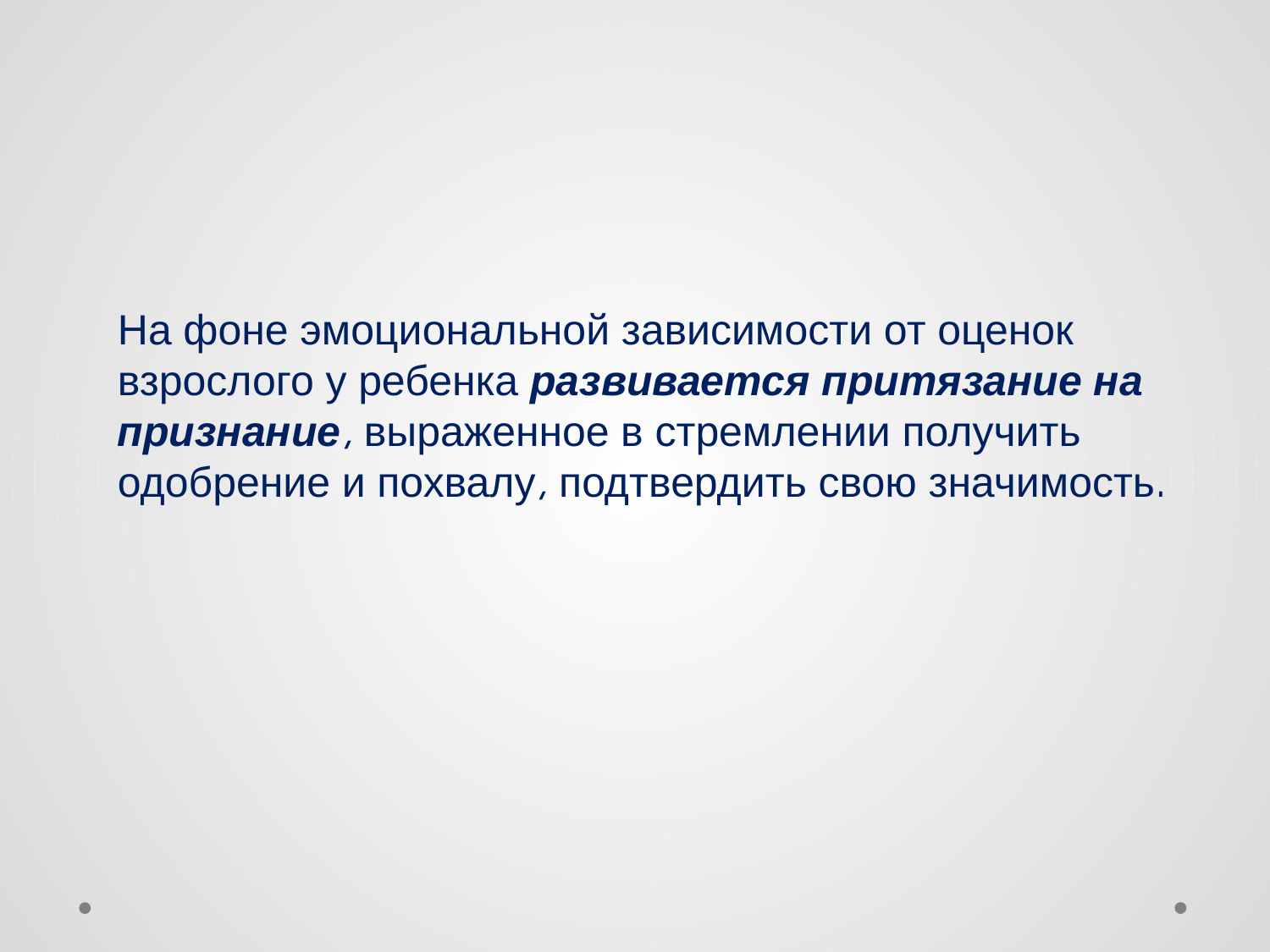

#
На фоне эмоциональной зависимости от оценок взрослого у ребенка развивается притязание на признание, выраженное в стремлении получить одобрение и похвалу, подтвердить свою значимость.